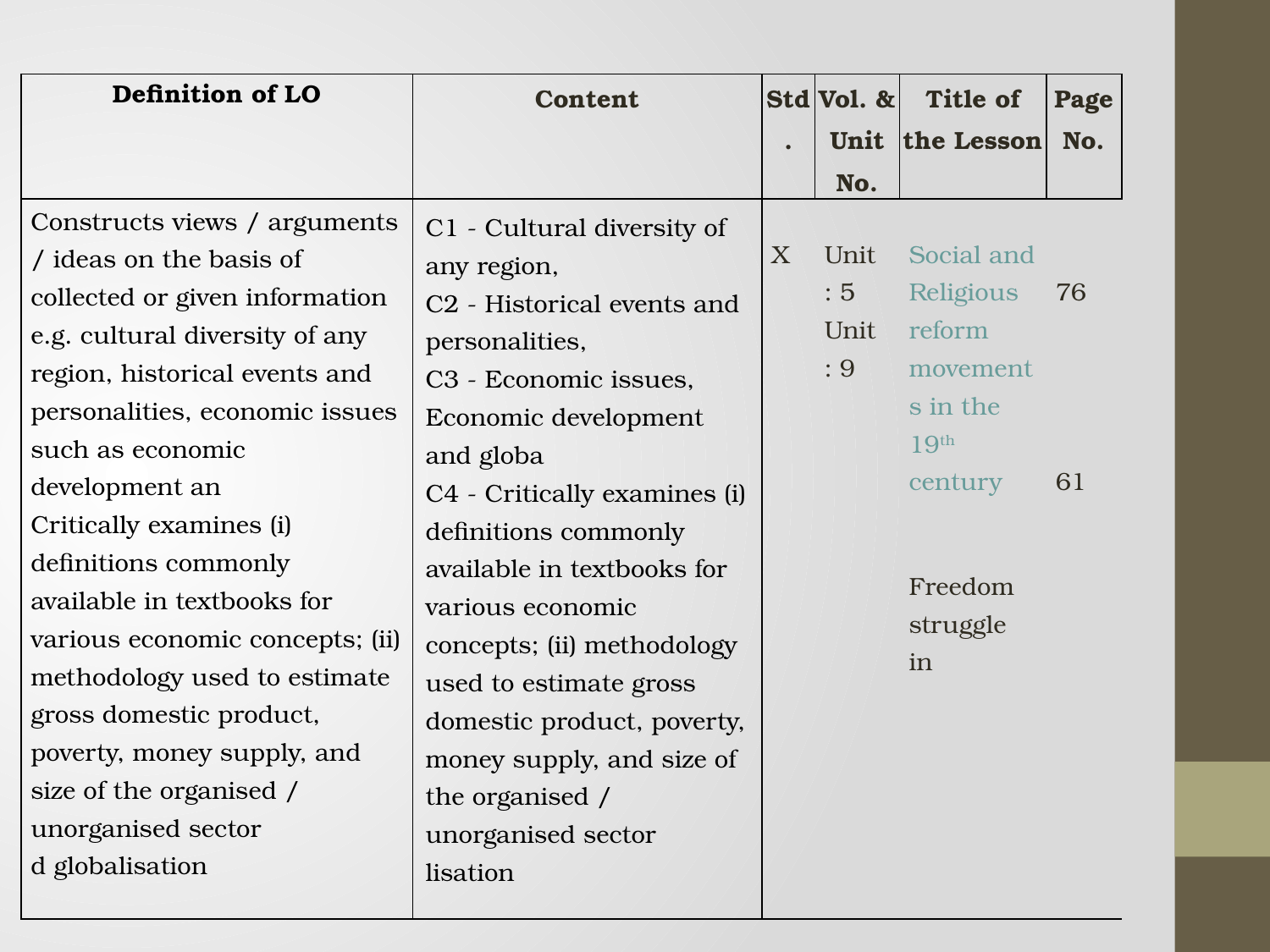

| Definition of LO | Content | Std. | Vol. & Unit No. | Title of the Lesson | Page No. |
| --- | --- | --- | --- | --- | --- |
| Constructs views / arguments / ideas on the basis of collected or given information e.g. cultural diversity of any region, historical events and personalities, economic issues such as economic development an Critically examines (i) definitions commonly available in textbooks for various economic concepts; (ii) methodology used to estimate gross domestic product, poverty, money supply, and size of the organised / unorganised sector d globalisation | C1 - Cultural diversity of any region, C2 - Historical events and personalities, C3 - Economic issues, Economic development and globa C4 - Critically examines (i) definitions commonly available in textbooks for various economic concepts; (ii) methodology used to estimate gross domestic product, poverty, money supply, and size of the organised / unorganised sector lisation | X | Unit : 5 Unit : 9 | Social and Religious reform movements in the 19th century Freedom struggle in | 76 61 |